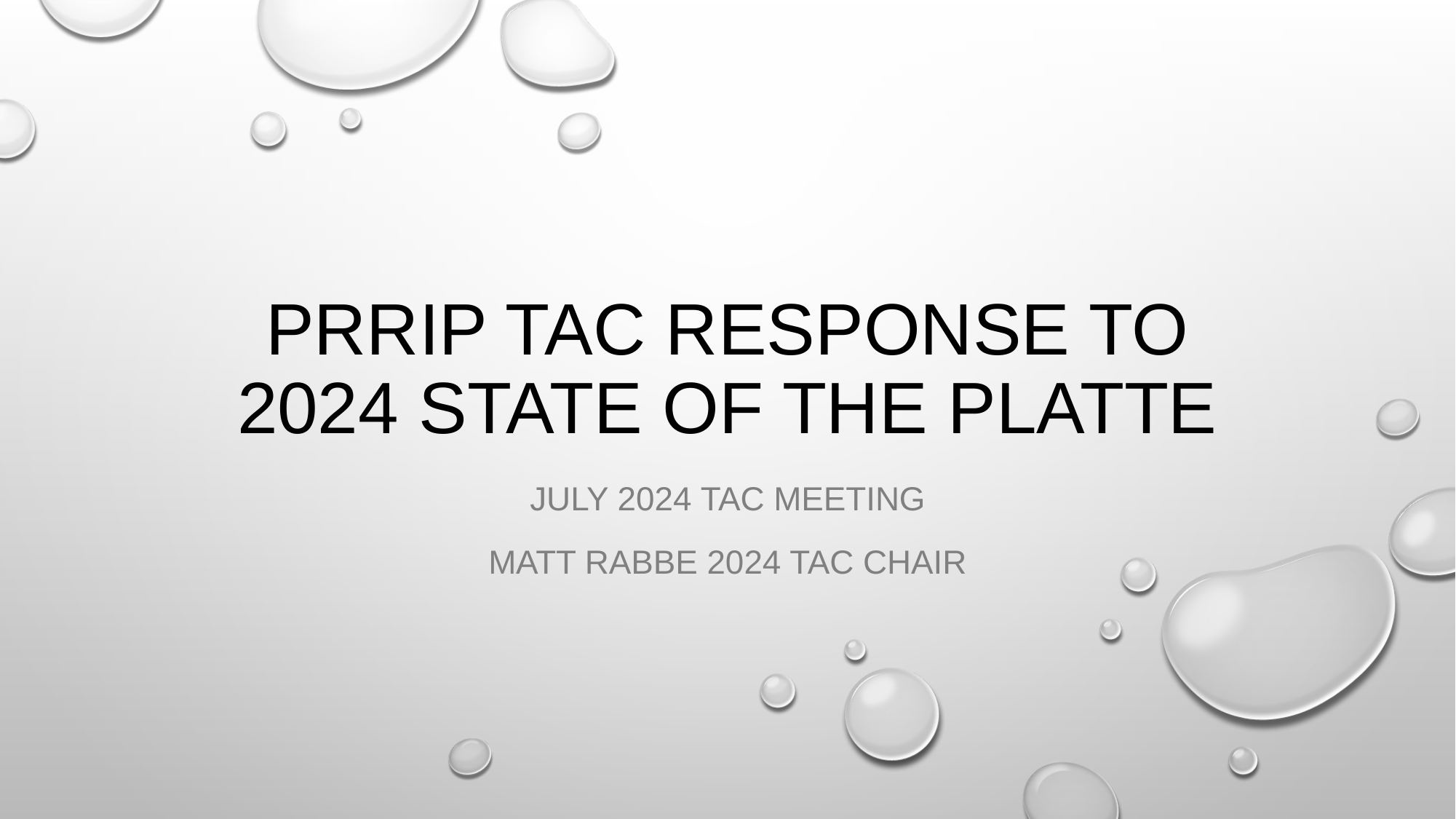

# PRRIP TAC Response to 2024 State of the Platte
July 2024 Tac Meeting
Matt Rabbe 2024 tac chair